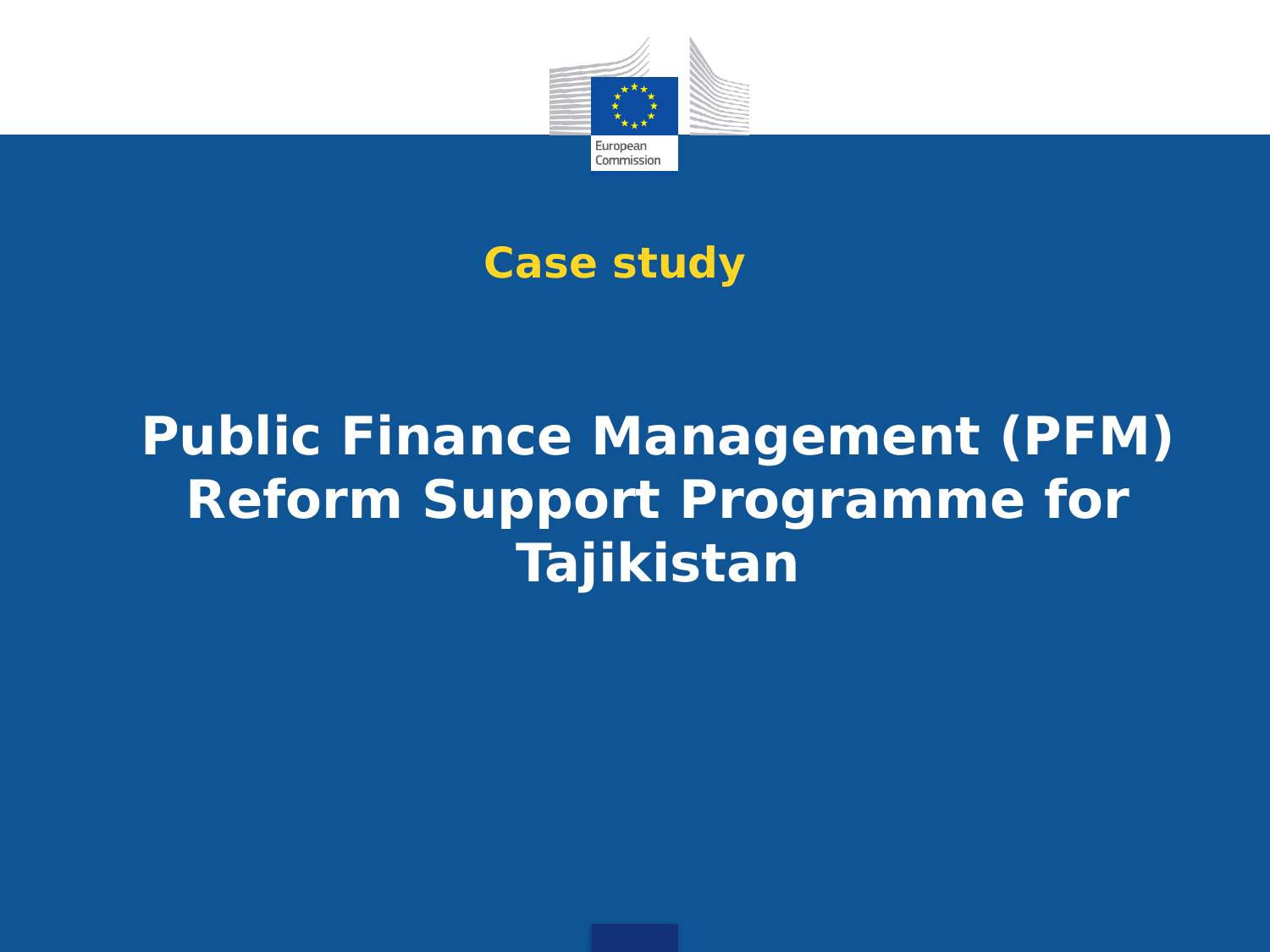

# Case study
Public Finance Management (PFM) Reform Support Programme for Tajikistan